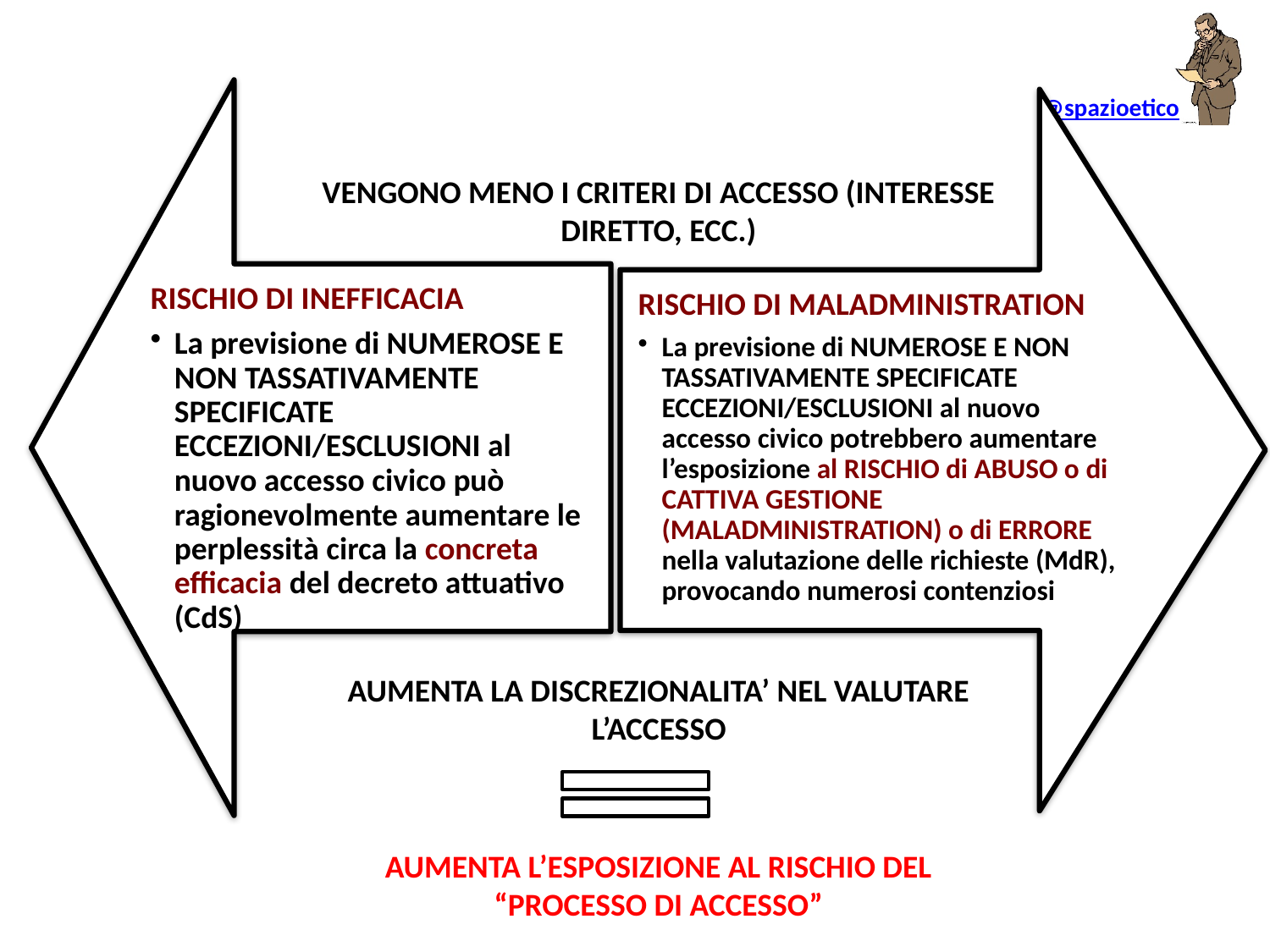

RISCHIO DI INEFFICACIA
La previsione di NUMEROSE E NON TASSATIVAMENTE SPECIFICATE ECCEZIONI/ESCLUSIONI al nuovo accesso civico può ragionevolmente aumentare le perplessità circa la concreta efficacia del decreto attuativo (CdS)
RISCHIO DI MALADMINISTRATION
La previsione di NUMEROSE E NON TASSATIVAMENTE SPECIFICATE ECCEZIONI/ESCLUSIONI al nuovo accesso civico potrebbero aumentare l’esposizione al RISCHIO di ABUSO o di CATTIVA GESTIONE (MALADMINISTRATION) o di ERRORE nella valutazione delle richieste (MdR), provocando numerosi contenziosi
VENGONO MENO I CRITERI DI ACCESSO (INTERESSE DIRETTO, ECC.)
AUMENTA LA DISCREZIONALITA’ NEL VALUTARE L’ACCESSO

AUMENTA L’ESPOSIZIONE AL RISCHIO DEL “PROCESSO DI ACCESSO”